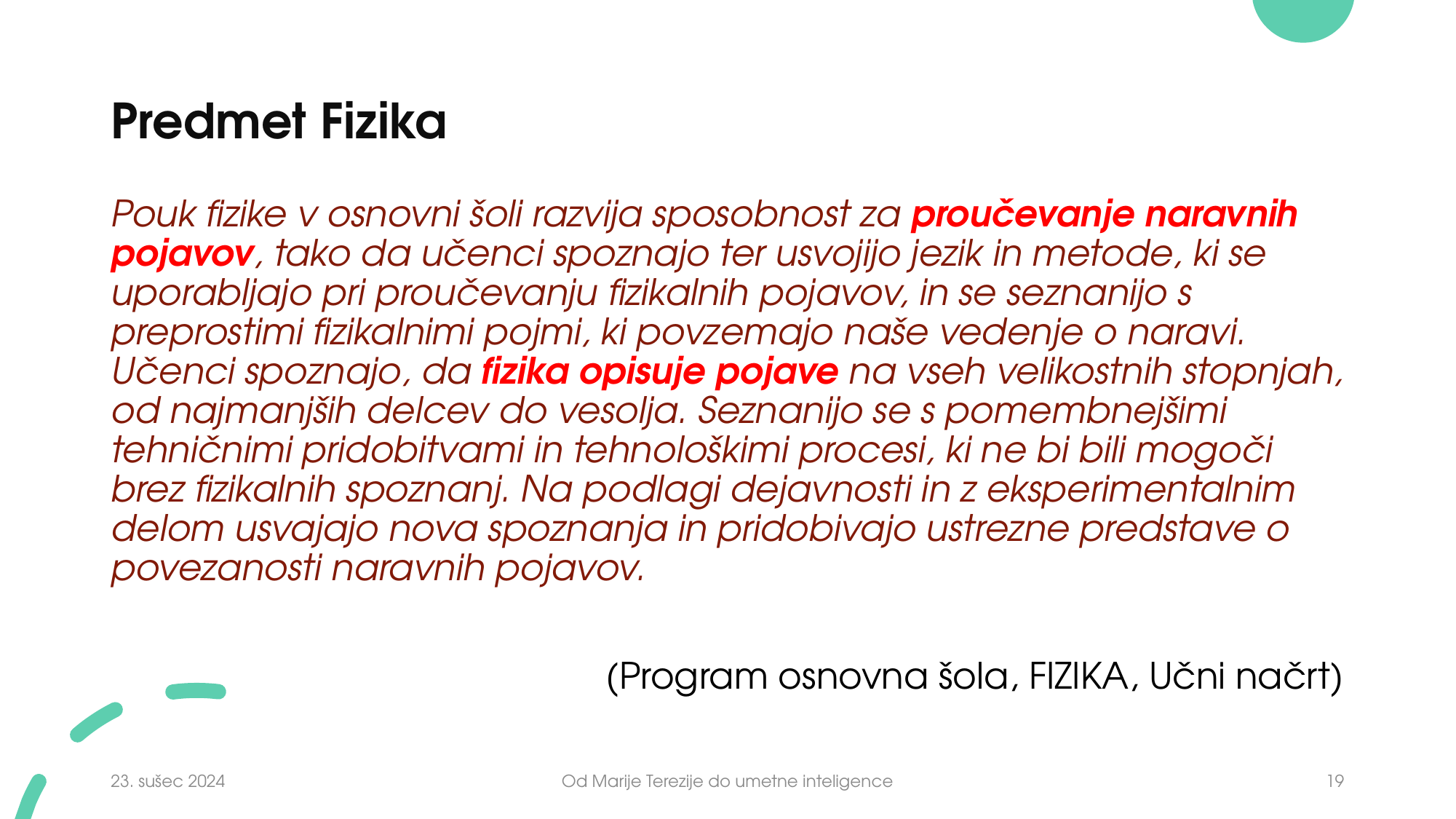

# Predmet Fizika
Pouk fizike v osnovni šoli razvija sposobnost za proučevanje naravnih pojavov, tako da učenci spoznajo ter usvojijo jezik in metode, ki se uporabljajo pri proučevanju fizikalnih pojavov, in se seznanijo s preprostimi fizikalnimi pojmi, ki povzemajo naše vedenje o naravi. Učenci spoznajo, da fizika opisuje pojave na vseh velikostnih stopnjah, od najmanjših delcev do vesolja. Seznanijo se s pomembnejšimi tehničnimi pridobitvami in tehnološkimi procesi, ki ne bi bili mogoči brez fizikalnih spoznanj. Na podlagi dejavnosti in z eksperimentalnim delom usvajajo nova spoznanja in pridobivajo ustrezne predstave o povezanosti naravnih pojavov.

(Program osnovna šola, FIZIKA, Učni načrt)
23. sušec 2024
Od Marije Terezije do umetne inteligence
19